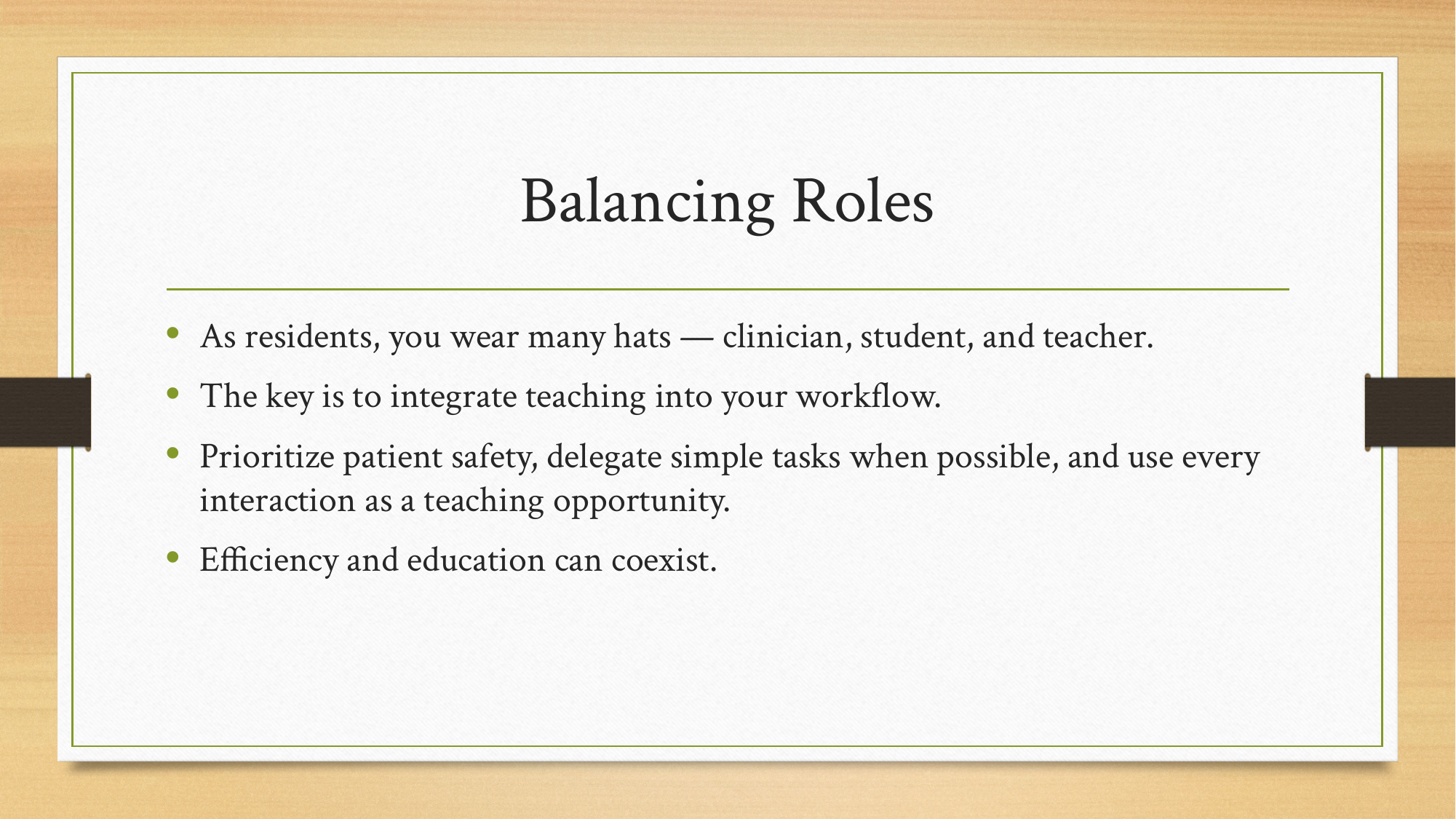

# Balancing Roles
As residents, you wear many hats — clinician, student, and teacher.
The key is to integrate teaching into your workflow.
Prioritize patient safety, delegate simple tasks when possible, and use every interaction as a teaching opportunity.
Efficiency and education can coexist.